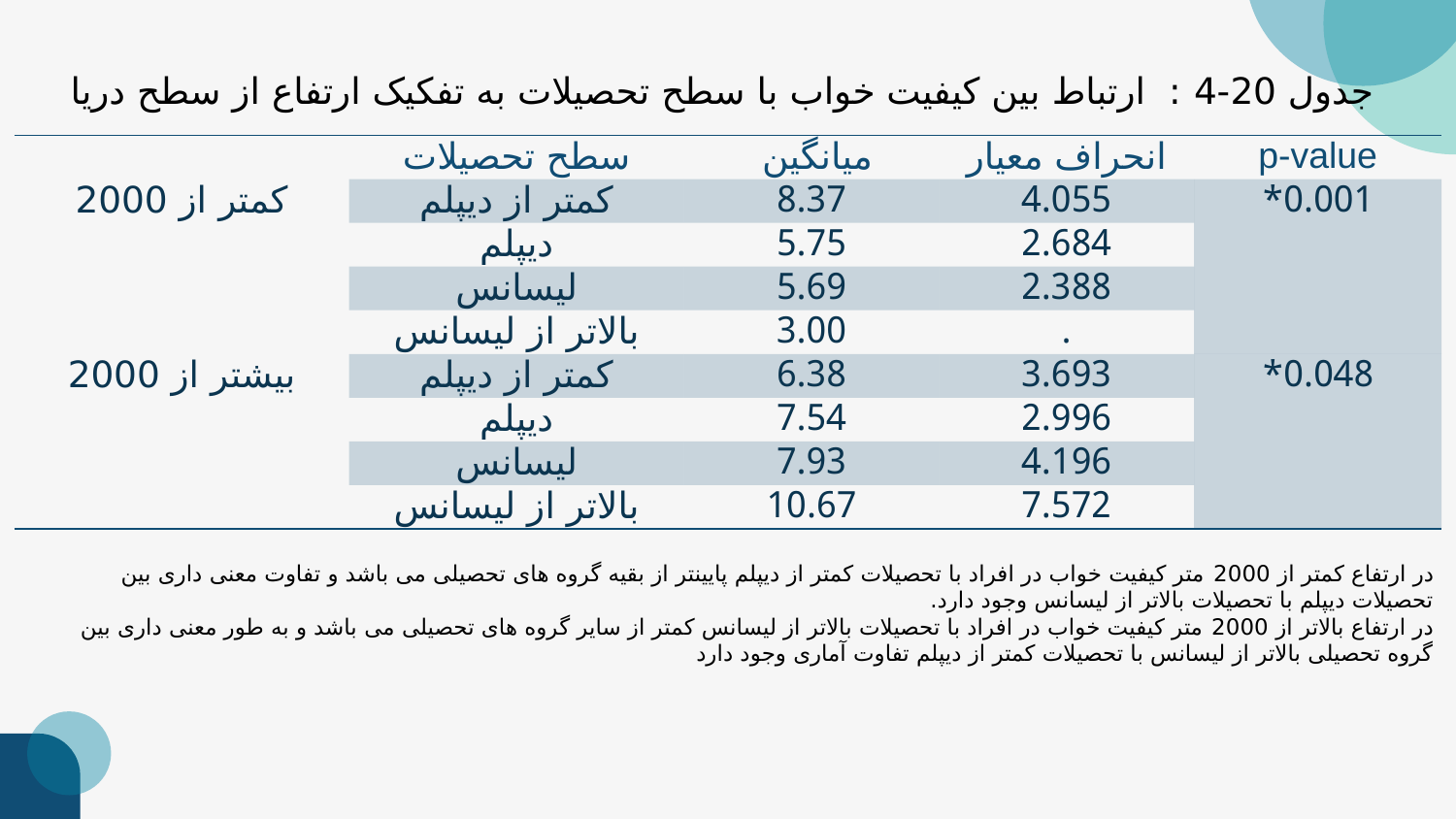

جدول 20-4 :  ارتباط بین کیفیت خواب با سطح تحصیلات به تفکیک ارتفاع از سطح دریا
|  | سطح تحصیلات | میانگین | انحراف معیار | p-value |
| --- | --- | --- | --- | --- |
| کمتر از 2000 | کمتر از دیپلم | 8.37 | 4.055 | 0.001\* |
|  | دیپلم | 5.75 | 2.684 |  |
|  | لیسانس | 5.69 | 2.388 |  |
|  | بالاتر از لیسانس | 3.00 | . |  |
| بیشتر از 2000 | کمتر از دیپلم | 6.38 | 3.693 | 0.048\* |
|  | دیپلم | 7.54 | 2.996 |  |
|  | لیسانس | 7.93 | 4.196 |  |
|  | بالاتر از لیسانس | 10.67 | 7.572 |  |
در ارتفاع کمتر از 2000 متر کیفیت خواب در افراد با تحصیلات کمتر از دیپلم پایینتر از بقیه گروه های تحصیلی می باشد و تفاوت معنی داری بین تحصیلات دیپلم با تحصیلات بالاتر از لیسانس وجود دارد.
در ارتفاع بالاتر از 2000 متر کیفیت خواب در افراد با تحصیلات بالاتر از لیسانس کمتر از سایر گروه های تحصیلی می باشد و به طور معنی داری بین گروه تحصیلی بالاتر از لیسانس با تحصیلات کمتر از دیپلم تفاوت آماری وجود دارد